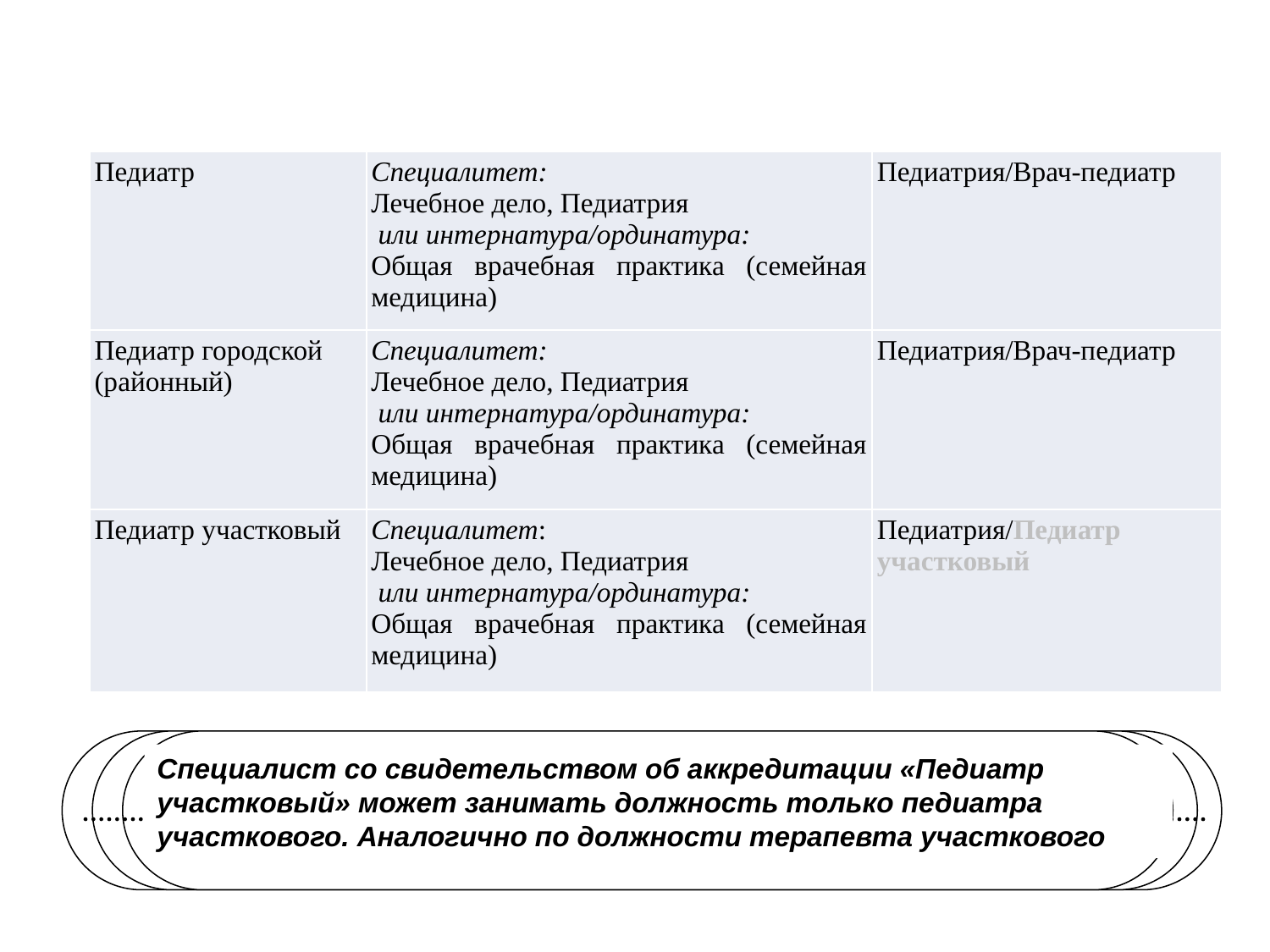

| Педиатр | Специалитет: Лечебное дело, Педиатрия  или интернатура/ординатура: Общая врачебная практика (семейная медицина) | Педиатрия/Врач-педиатр |
| --- | --- | --- |
| Педиатр городской (районный) | Специалитет: Лечебное дело, Педиатрия  или интернатура/ординатура: Общая врачебная практика (семейная медицина) | Педиатрия/Врач-педиатр |
| Педиатр участковый | Специалитет: Лечебное дело, Педиатрия  или интернатура/ординатура: Общая врачебная практика (семейная медицина) | Педиатрия/Педиатр участковый |

Специалист со свидетельством об аккредитации «Педиатр участковый» может занимать должность только педиатра участкового. Аналогично по должности терапевта участкового